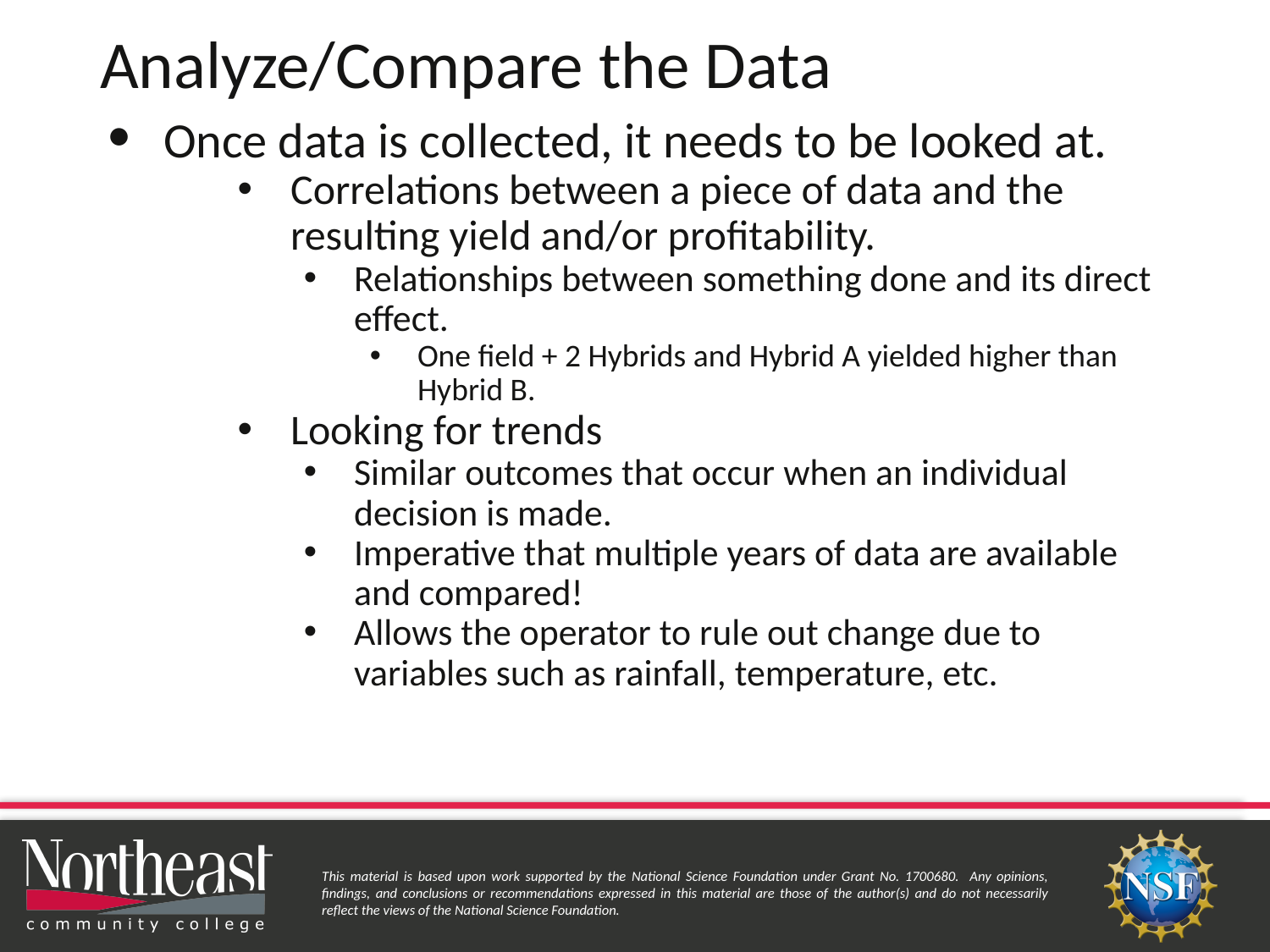

# Analyze/Compare the Data
Once data is collected, it needs to be looked at.
Correlations between a piece of data and the resulting yield and/or profitability.
Relationships between something done and its direct effect.
One field + 2 Hybrids and Hybrid A yielded higher than Hybrid B.
Looking for trends
Similar outcomes that occur when an individual decision is made.
Imperative that multiple years of data are available and compared!
Allows the operator to rule out change due to variables such as rainfall, temperature, etc.